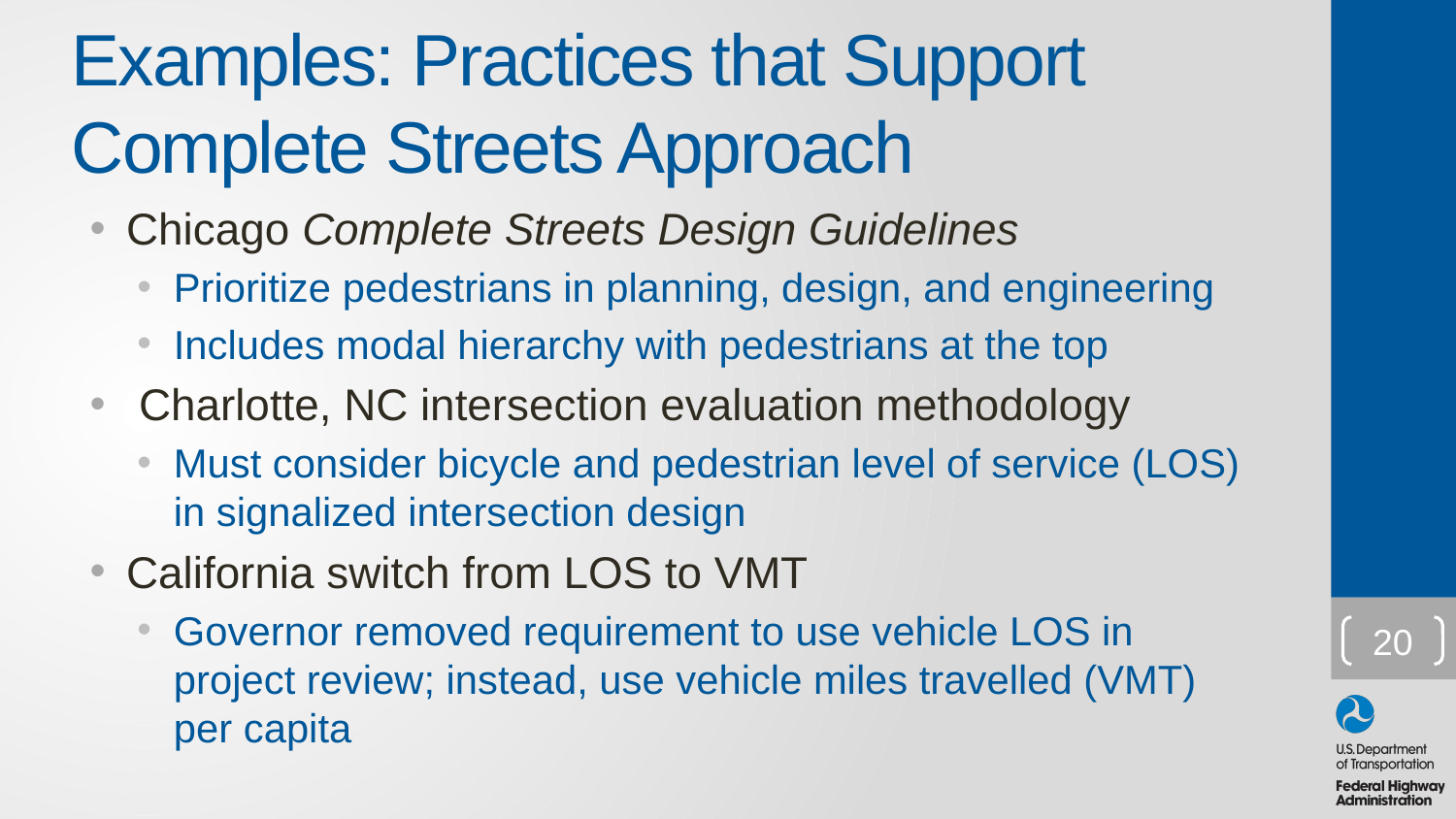

# Examples: Practices that Support Complete Streets Approach
Chicago Complete Streets Design Guidelines
Prioritize pedestrians in planning, design, and engineering
Includes modal hierarchy with pedestrians at the top
 Charlotte, NC intersection evaluation methodology
Must consider bicycle and pedestrian level of service (LOS) in signalized intersection design
California switch from LOS to VMT
Governor removed requirement to use vehicle LOS in project review; instead, use vehicle miles travelled (VMT) per capita

20